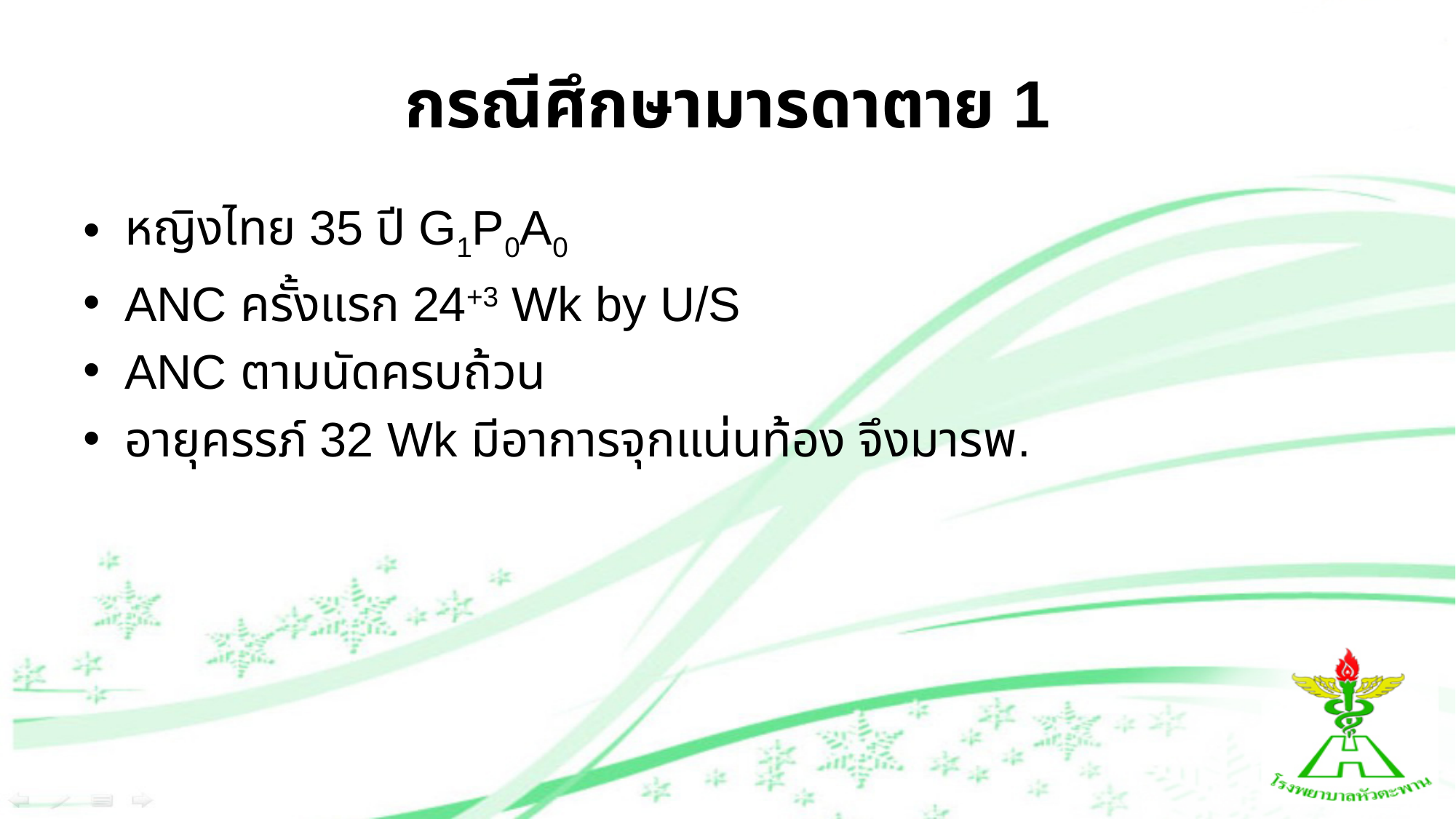

# กรณีศึกษามารดาตาย 1
หญิงไทย 35 ปี G1P0A0
ANC ครั้งแรก 24+3 Wk by U/S
ANC ตามนัดครบถ้วน
อายุครรภ์ 32 Wk มีอาการจุกแน่นท้อง จึงมารพ.